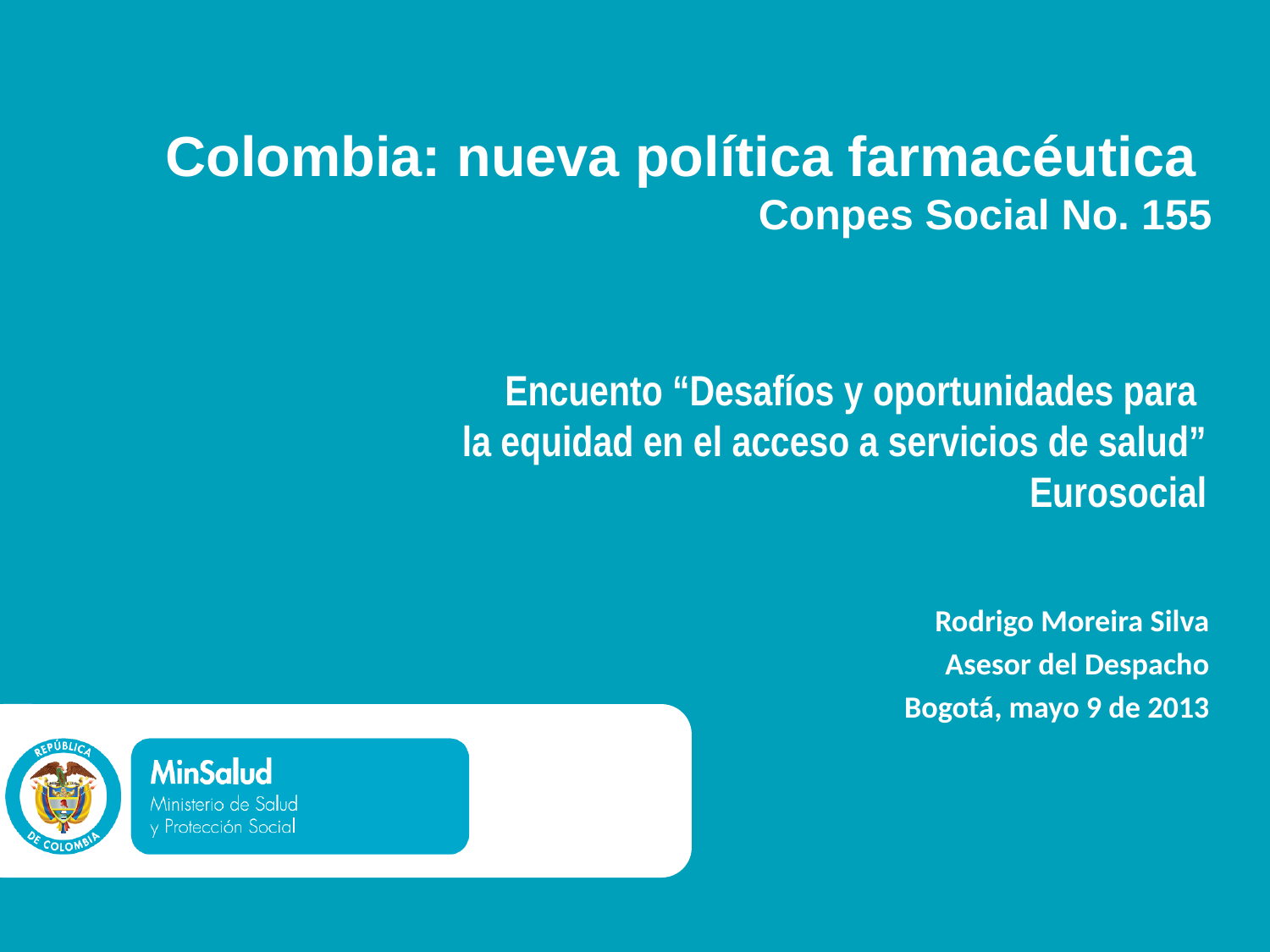

# Colombia: nueva política farmacéutica Conpes Social No. 155
Encuento “Desafíos y oportunidades para
la equidad en el acceso a servicios de salud”
Eurosocial

 Rodrigo Moreira Silva
Asesor del Despacho
Bogotá, mayo 9 de 2013